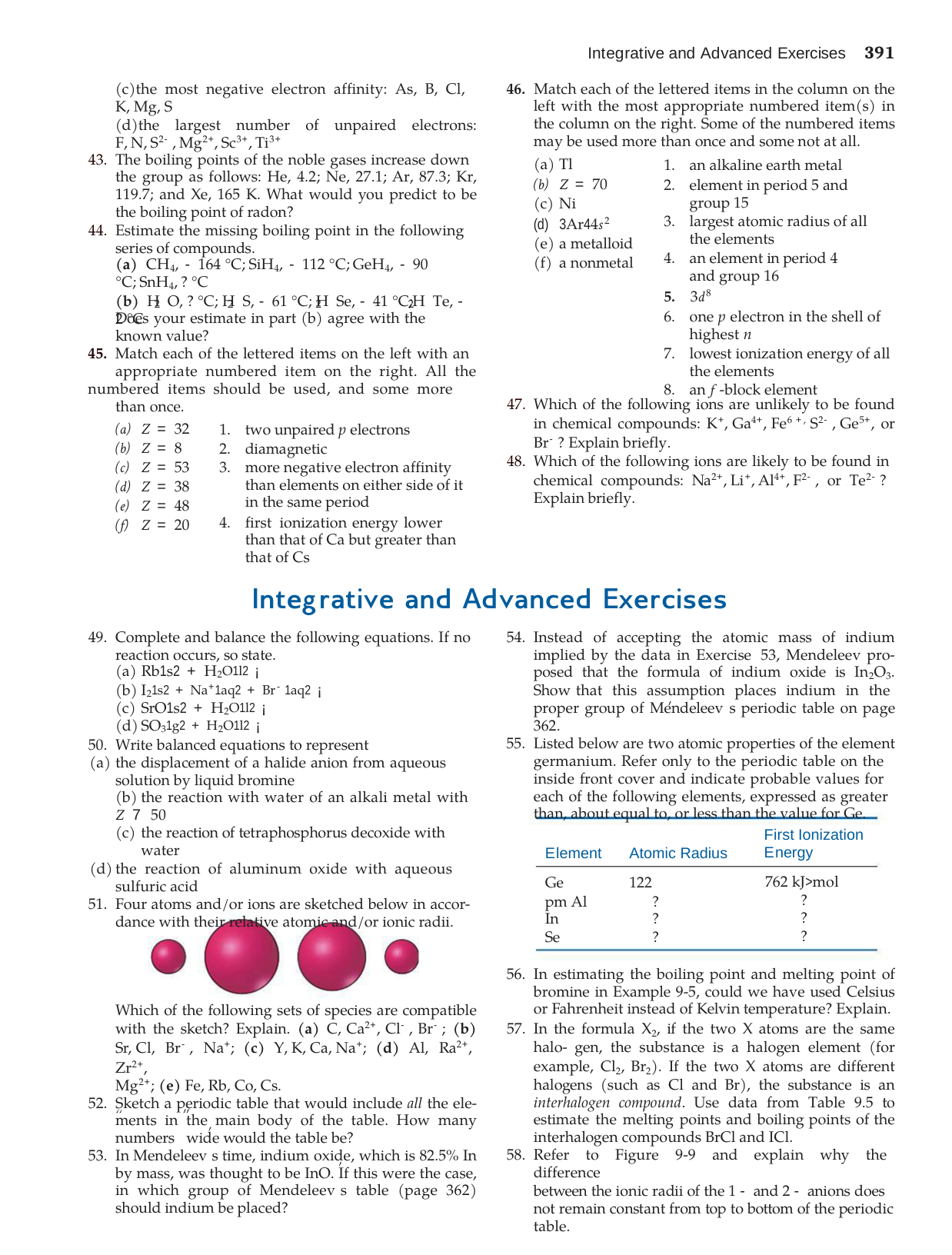

Integrative and Advanced Exercises	391
the  most  negative  electron  affinity:  As,  B,  Cl,
K, Mg, S
the   largest   number   of   unpaired   electrons: F, N, S2-, Mg2+, Sc3+, Ti3+
The boiling points of the noble gases increase down
the group as follows: He, 4.2; Ne, 27.1; Ar, 87.3; Kr, 119.7; and Xe, 165 K. What would you predict to be the boiling point of radon?
Estimate the missing boiling point in the following series of compounds.
(a)  CH4,  - 164 °C; SiH4,  - 112 °C; GeH4,  - 90 °C; SnH4, ? °C
46.  Match each of the lettered items in the column on the left with the most appropriate numbered item(s) in the column on the right. Some of the numbered items may be used more than once and some not at all.
Tl
Z  =  70
Ni
3Ar44s2
a metalloid
a nonmetal
an alkaline earth metal
element in period 5 and group 15
largest atomic radius of all the elements
an element in period 4 and group 16
5.    3d8
one p electron in the shell of highest n
lowest ionization energy of all the elements
an f-block element
(b)  H  O, ? °C; H  S, - 61 °C; H  Se, - 41 °C;H  Te, - 2 °C

2	2	2	2
Does your estimate in part (b) agree with the known value?
45.  Match each of the lettered items on the left with an appropriate  numbered  item  on  the  right.  All  the
numbered  items  should  be  used,  and  some  more than once.
Which of the following ions are unlikely to be found in chemical compounds: K+, Ga4+, Fe6 +, S2-, Ge5+, or Br-? Explain briefly.
Which of the following ions are likely to be found in
chemical  compounds:  Na2+, Li+, Al4+, F2-,  or  Te2-? Explain briefly.
Z  =  32
Z  =  8
Z  =  53
Z  =  38
Z  =  48
Z  =  20
two unpaired p electrons
diamagnetic
more negative electron affinity than elements on either side of it in the same period
first  ionization energy lower than that of Ca but greater than that of Cs
Integrative and Advanced Exercises
Complete and balance the following equations. If no reaction occurs, so state.
Rb1s2  +  H2O1l2  ¡
I21s2  +  Na+1aq2  +  Br-1aq2  ¡
SrO1s2  +  H2O1l2  ¡
SO31g2  +  H2O1l2  ¡
Write balanced equations to represent
the displacement of a halide anion from aqueous solution by liquid bromine
the reaction with water of an alkali metal with
Z  7  50
the reaction of tetraphosphorus decoxide with water
the  reaction  of  aluminum  oxide  with  aqueous sulfuric acid
Four atoms and/or ions are sketched below in accor- dance with their relative atomic and/or ionic radii.
Instead  of  accepting  the  atomic  mass  of  indium implied by the data in Exercise  53, Mendeleev pro- posed that the formula of indium oxide is In2O3. Show that  this  assumption  places  indium  in  the  proper group of Mendeleev s periodic table on page 362.
Listed below are two atomic properties of the element germanium. Refer only to the periodic table on the
inside front cover and indicate probable values for each of the following elements, expressed as greater
than, about equal to, or less than the value for Ge.

First Ionization Energy
762 kJ>mol
?
?
?
Element	Atomic Radius
Ge	122 pm Al		?
In	?
Se	?
In estimating the boiling point and melting point of bromine in Example 9-5, could we have used Celsius or Fahrenheit instead of Kelvin temperature? Explain.
In the formula X2, if the two X atoms are the same halo- gen, the substance is a halogen element (for example, Cl2, Br2). If the two X atoms are different halogens (such as Cl and Br), the substance is an interhalogen compound. Use data from Table 9.5 to estimate the melting points and boiling points of the interhalogen compounds BrCl and ICl.
Refer  to  Figure  9-9  and  explain  why  the  difference
between the ionic radii of the 1 - and 2 - anions does not remain constant from top to bottom of the periodic table.
Which of the following sets of species are compatible with the sketch? Explain. (a) C, Ca2+, Cl-, Br-; (b) Sr, Cl,  Br-,  Na+;  (c)  Y, K, Ca, Na+;  (d)  Al,  Ra2+,  Zr2+,
Mg2+; (e) Fe, Rb, Co, Cs.
Sketch a periodic table that would include all the ele- ments  in  the  main  body  of  the  table.  How  many numbers   wide would the table be?
In Mendeleev s time, indium oxide, which is 82.5% In by mass, was thought to be InO. If this were the case, in  which  group  of  Mendeleev s  table  (page  362) should indium be placed?